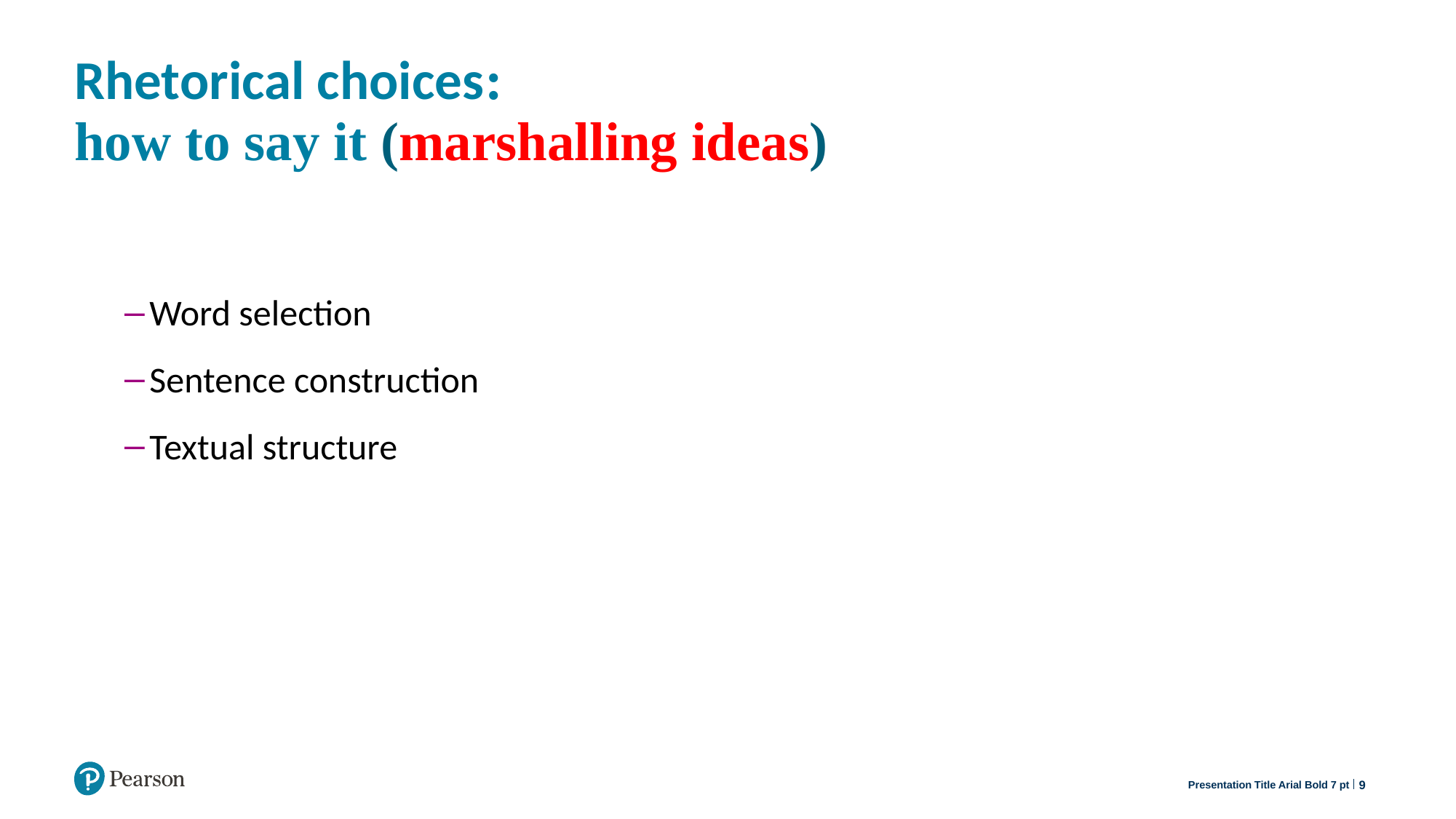

# Rhetorical choices: how to say it (marshalling ideas)

Word selection

Sentence construction

Textual structure

Presentation Title Arial Bold 7 pt
9